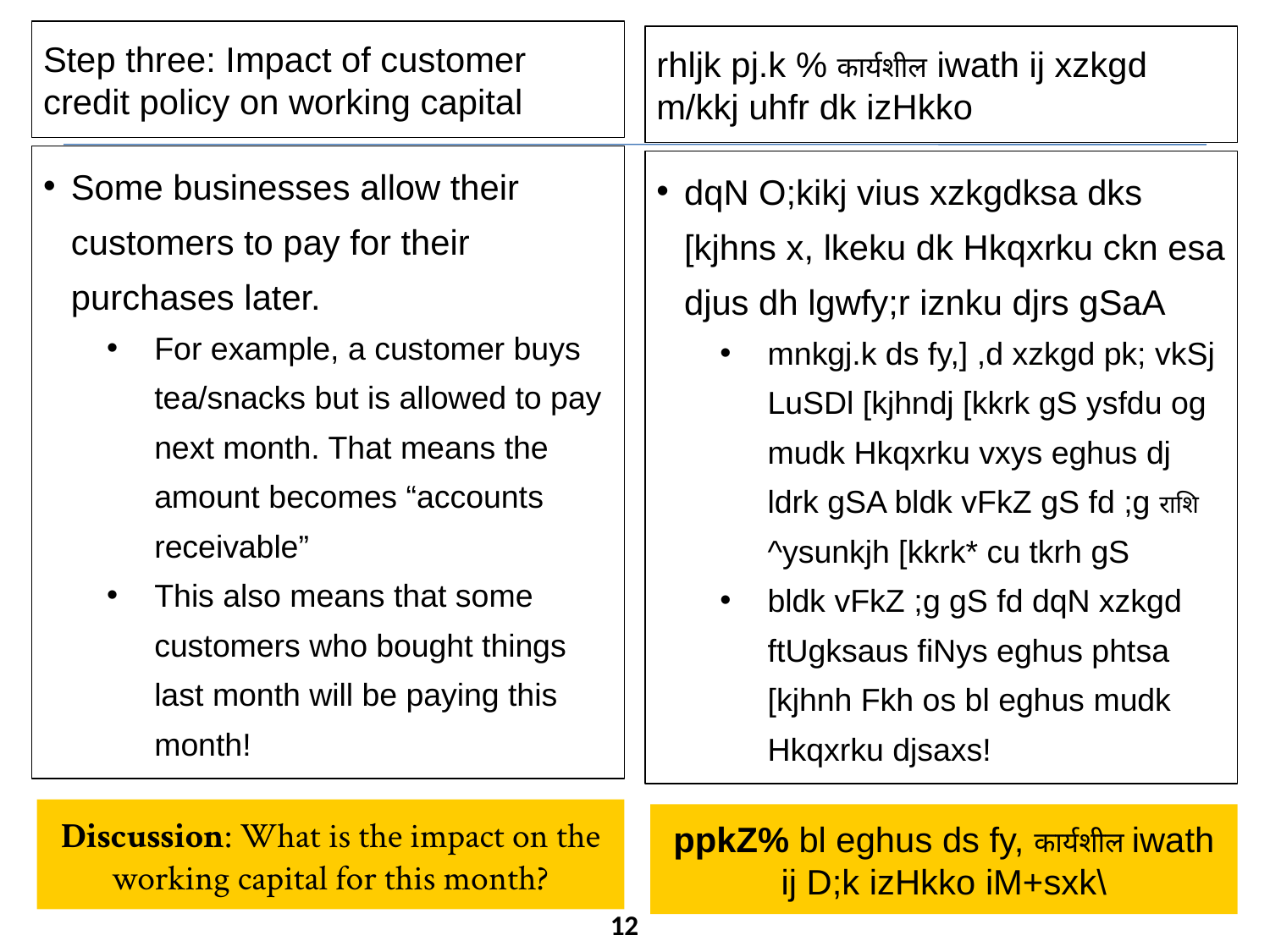

Step three: Impact of customer credit policy on working capital
rhljk pj.k % कार्यशील iwath ij xzkgd m/kkj uhfr dk izHkko
Some businesses allow their customers to pay for their purchases later.
For example, a customer buys tea/snacks but is allowed to pay next month. That means the amount becomes “accounts receivable”
This also means that some customers who bought things last month will be paying this month!
dqN O;kikj vius xzkgdksa dks [kjhns x, lkeku dk Hkqxrku ckn esa djus dh lgwfy;r iznku djrs gSaA
mnkgj.k ds fy,] ,d xzkgd pk; vkSj LuSDl [kjhndj [kkrk gS ysfdu og mudk Hkqxrku vxys eghus dj ldrk gSA bldk vFkZ gS fd ;g राशि ^ysunkjh [kkrk* cu tkrh gS
bldk vFkZ ;g gS fd dqN xzkgd ftUgksaus fiNys eghus phtsa [kjhnh Fkh os bl eghus mudk Hkqxrku djsaxs!
Discussion: What is the impact on the working capital for this month?
ppkZ% bl eghus ds fy, कार्यशील iwath ij D;k izHkko iM+sxk\
12